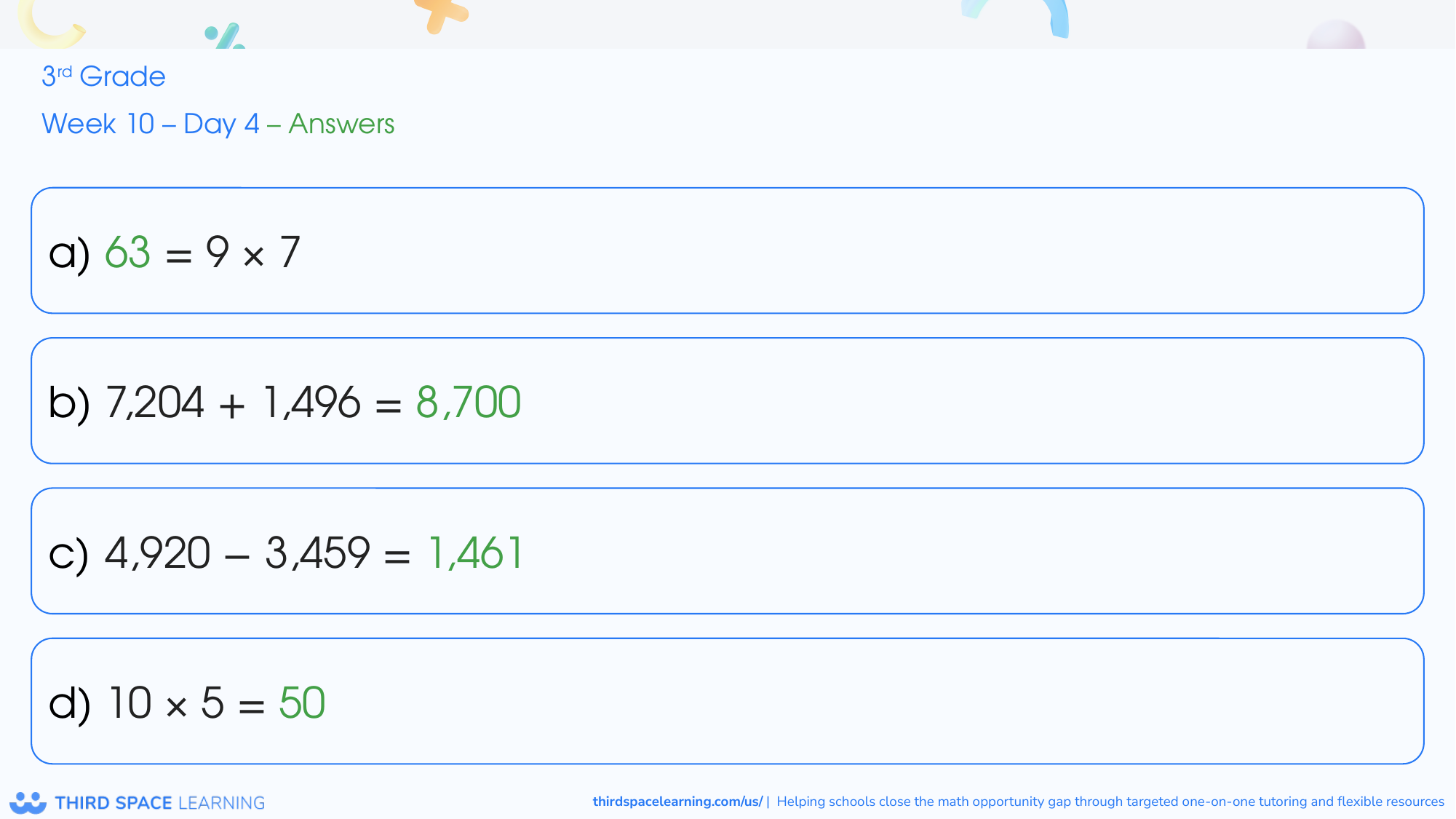

3rd Grade
Week 10 – Day 4 – Answers
63 = 9 × 7
7,204 + 1,496 = 8,700
4,920 − 3,459 = 1,461
10 × 5 = 50